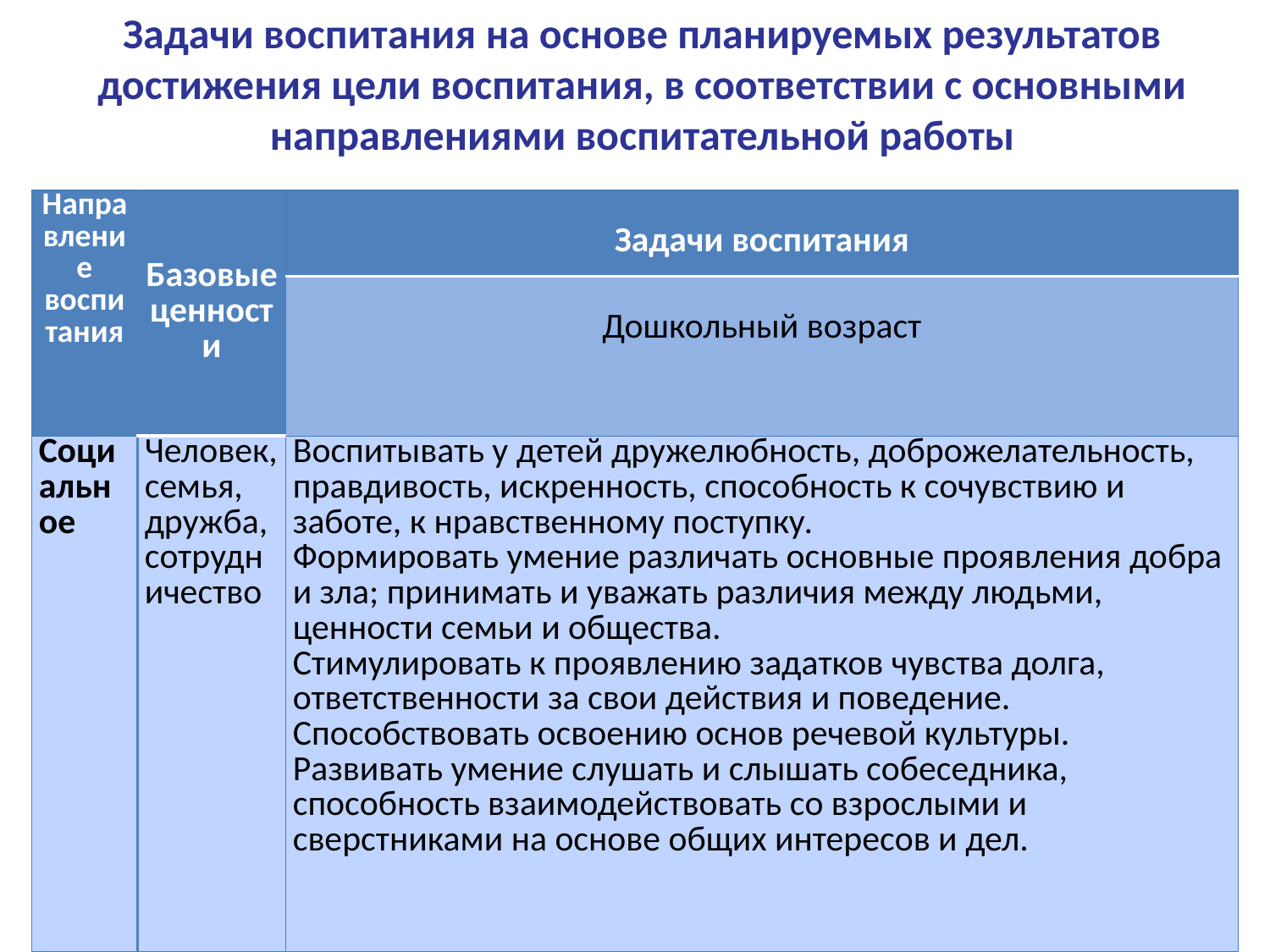

# Задачи воспитания на основе планируемых результатов достижения цели воспитания, в соответствии с основными направлениями воспитательной работы
| Направление воспитания | Базовые ценности | Задачи воспитания |
| --- | --- | --- |
|  |  | Дошкольный возраст |
| Социальное | Человек, семья, дружба, сотрудничество | Воспитывать у детей дружелюбность, доброжелательность, правдивость, искренность, способность к сочувствию и заботе, к нравственному поступку. Формировать умение различать основные проявления добра и зла; принимать и уважать различия между людьми, ценности семьи и общества. Стимулировать к проявлению задатков чувства долга, ответственности за свои действия и поведение. Способствовать освоению основ речевой культуры. Развивать умение слушать и слышать собеседника, способность взаимодействовать со взрослыми и сверстниками на основе общих интересов и дел. |